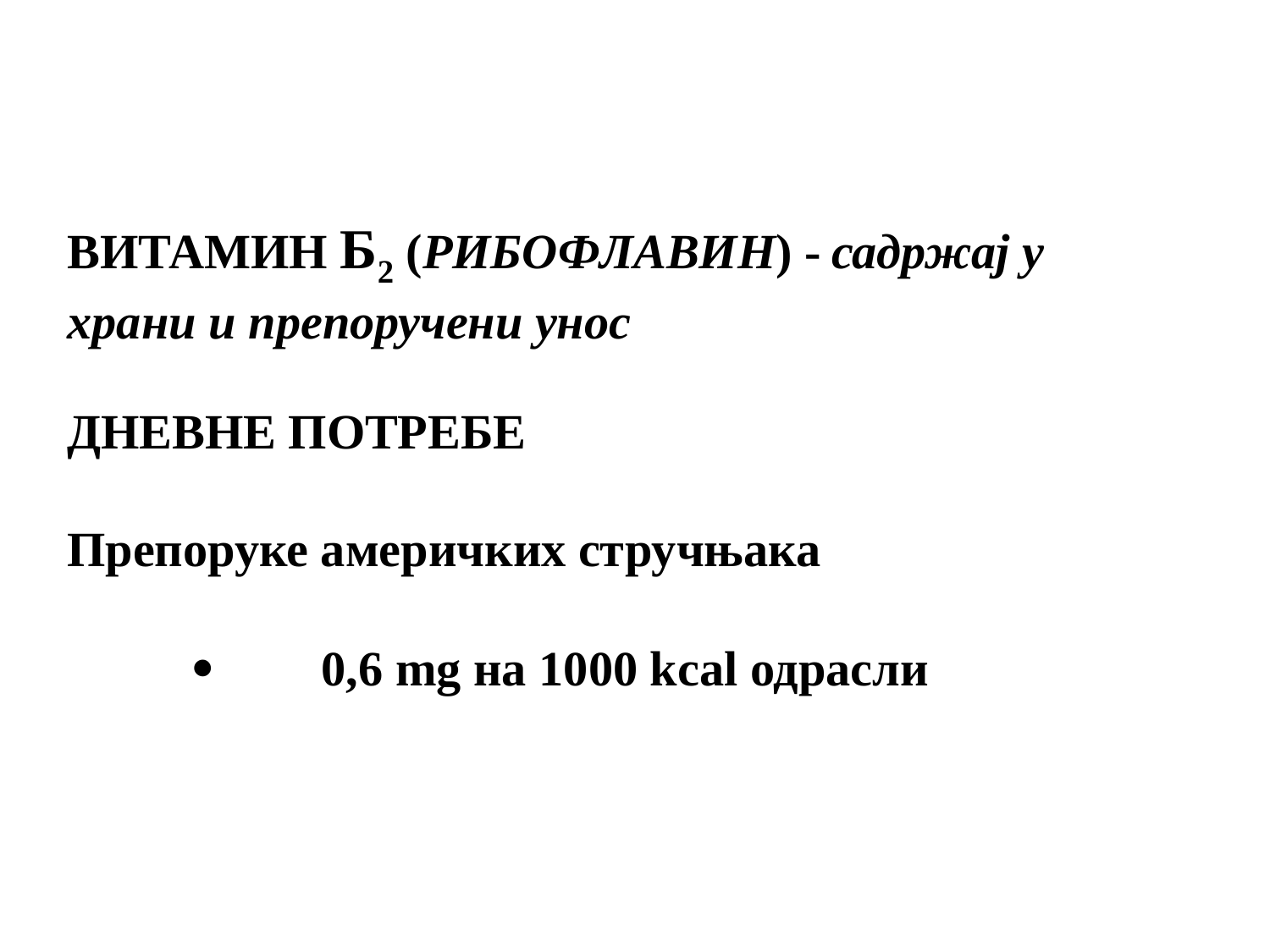

ВИТАМИН Б2 (РИБОФЛАВИН) - садржај у храни и препоручени унос

ДНЕВНЕ ПОТРЕБЕ

Препоруке америчких стручњака

•	0,6 mg на 1000 kcal одрасли